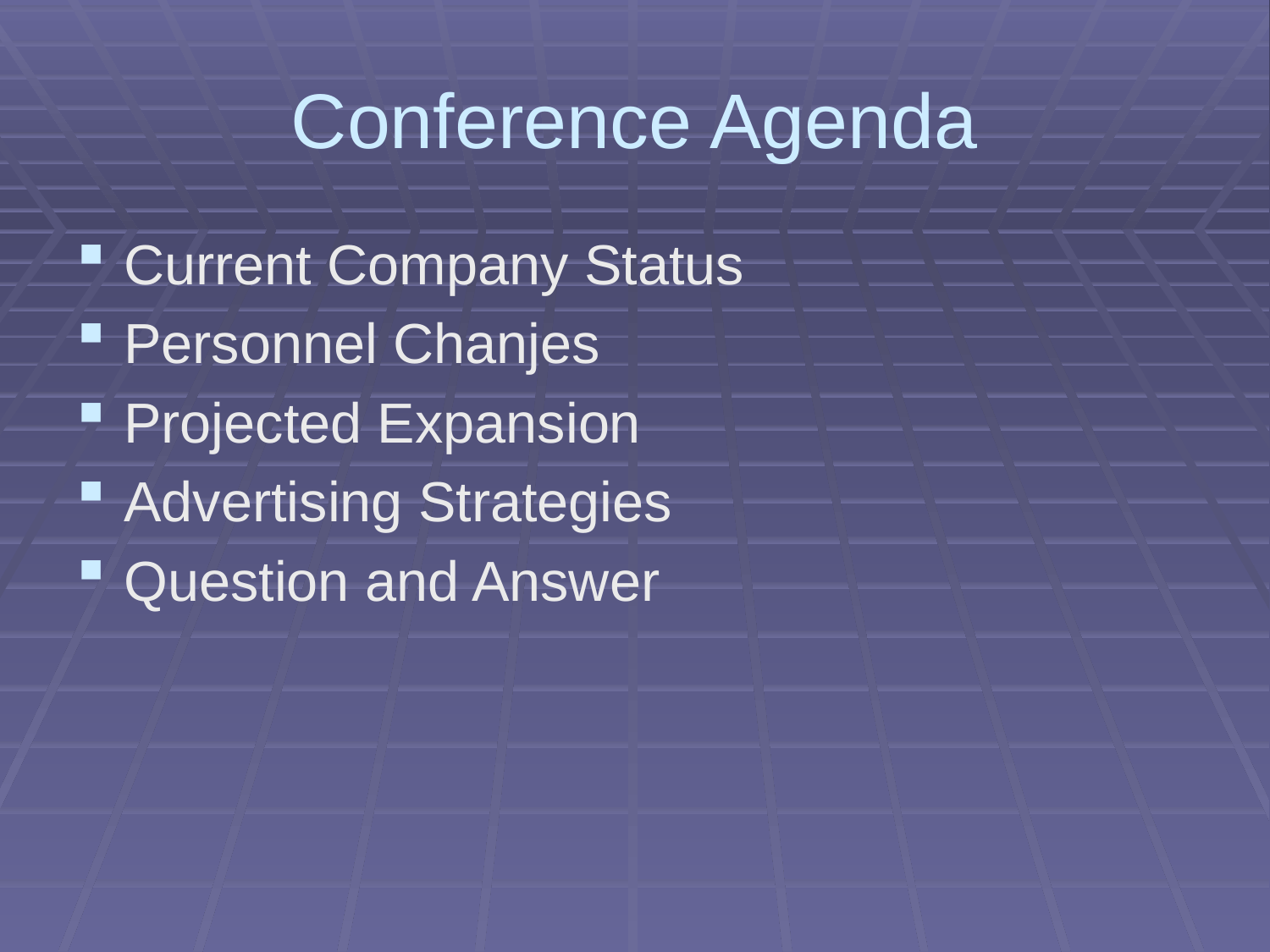

# Conference Agenda
Current Company Status
Personnel Chanjes
Projected Expansion
Advertising Strategies
Question and Answer